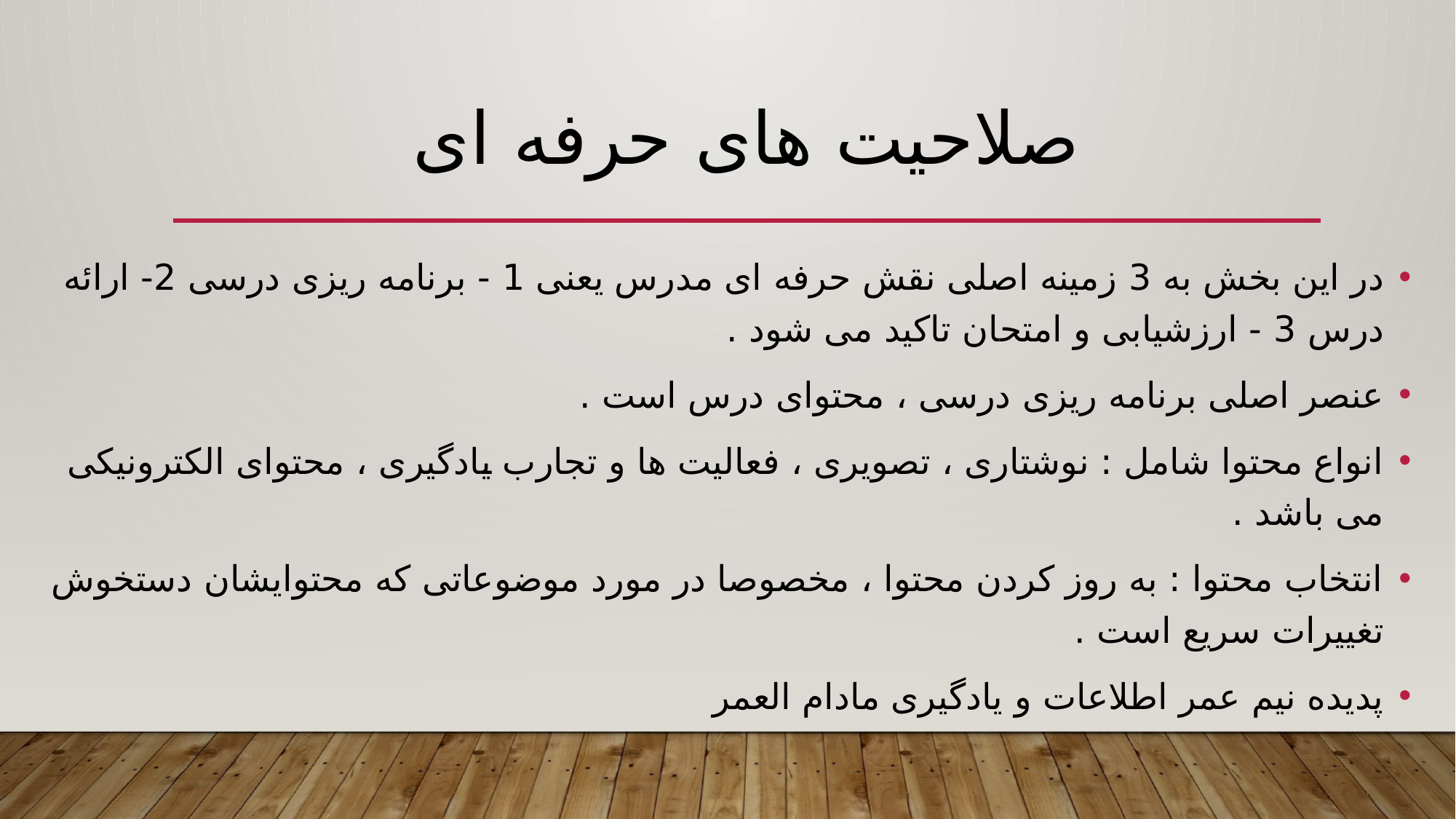

# صلاحیت های حرفه ای
در این بخش به 3 زمینه اصلی نقش حرفه ای مدرس یعنی 1 - برنامه ریزی درسی 2- ارائه درس 3 - ارزشیابی و امتحان تاکید می شود .
عنصر اصلی برنامه ریزی درسی ، محتوای درس است .
انواع محتوا شامل : نوشتاری ، تصویری ، فعالیت ها و تجارب یادگیری ، محتوای الکترونیکی می باشد .
انتخاب محتوا : به روز کردن محتوا ، مخصوصا در مورد موضوعاتی که محتوایشان دستخوش تغییرات سریع است .
پدیده نیم عمر اطلاعات و یادگیری مادام العمر